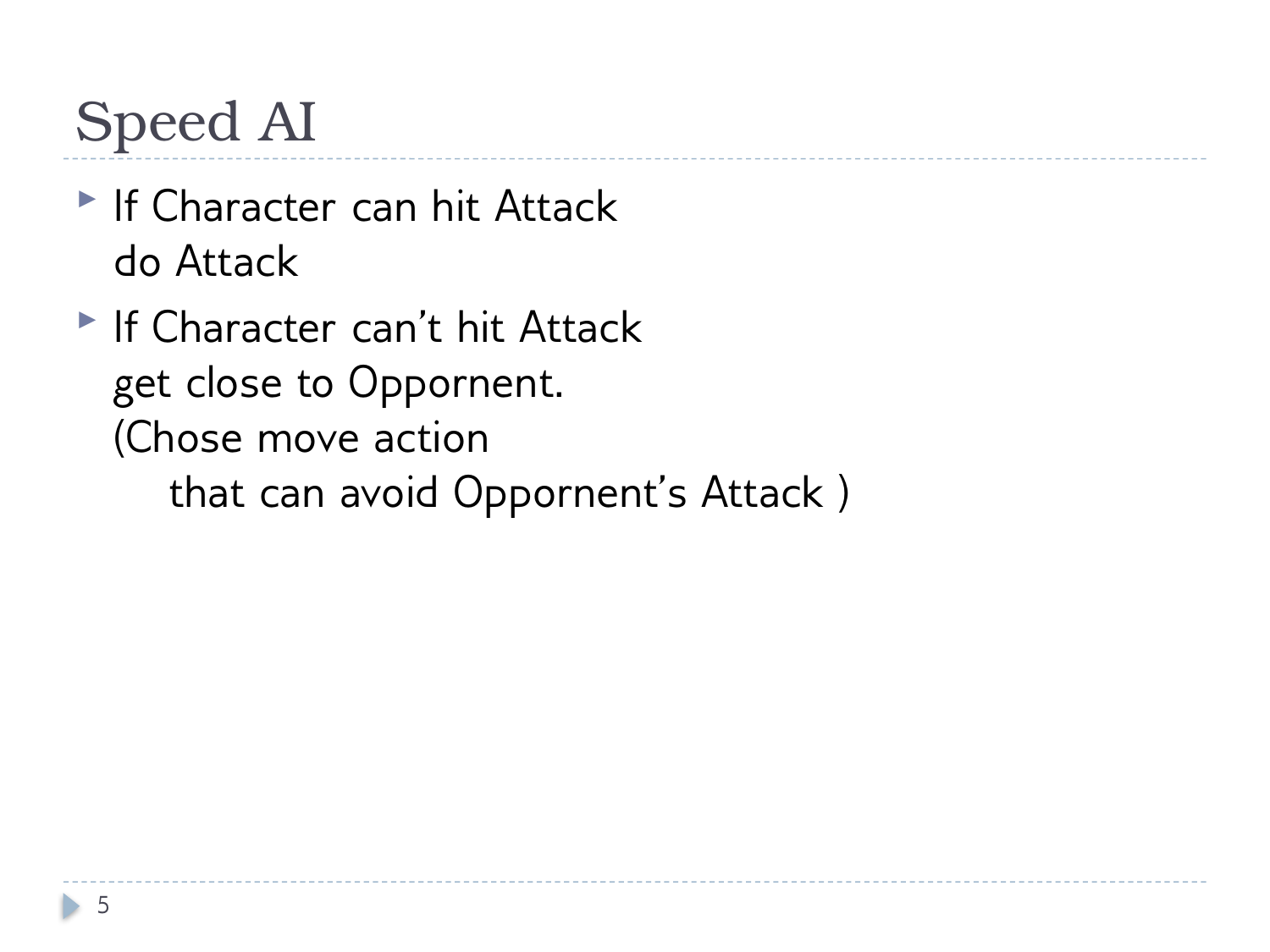

# Speed AI
If Character can hit Attack
do Attack
If Character can’t hit Attack
get close to Oppornent.
(Chose move action
    that can avoid Oppornent’s Attack )
5